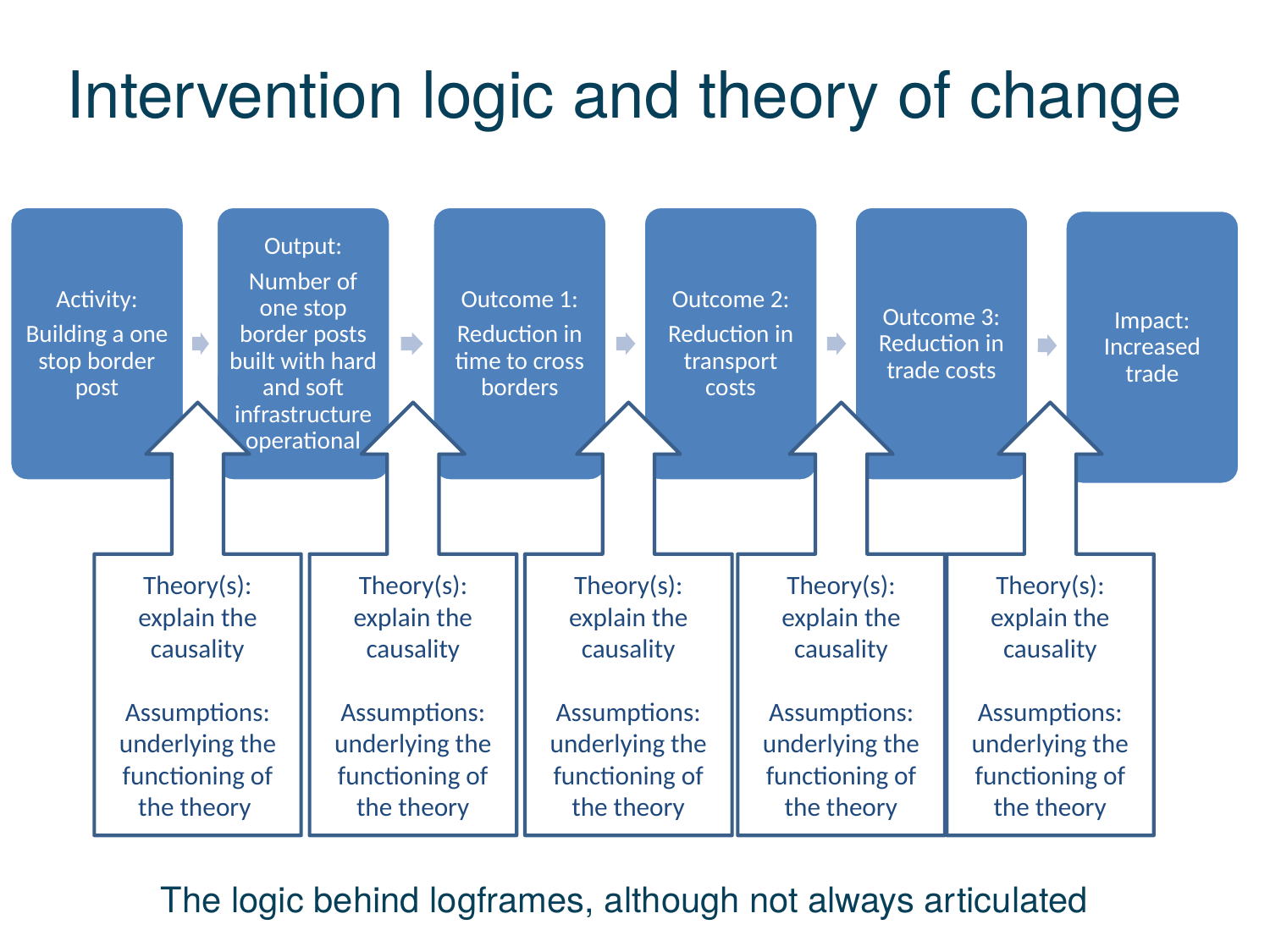

Intervention logic and theory of change
Activity:
Building a one stop border post

Output:
Number of one stop border posts built with hard and soft infrastructure operational

Outcome 1:
Reduction in time to cross borders

Outcome 2:
Reduction in transport costs

Outcome 3: Reduction in trade costs

Impact: Increased trade

Theory(s): explain the causality

Assumptions: underlying the functioning of the theory

Theory(s): explain the causality

Assumptions: underlying the functioning of the theory
Theory(s): explain the causality

Assumptions: underlying the functioning of the theory
Theory(s): explain the causality

Assumptions: underlying the functioning of the theory
Theory(s): explain the causality

Assumptions: underlying the functioning of the theory
The logic behind logframes, although not always articulated